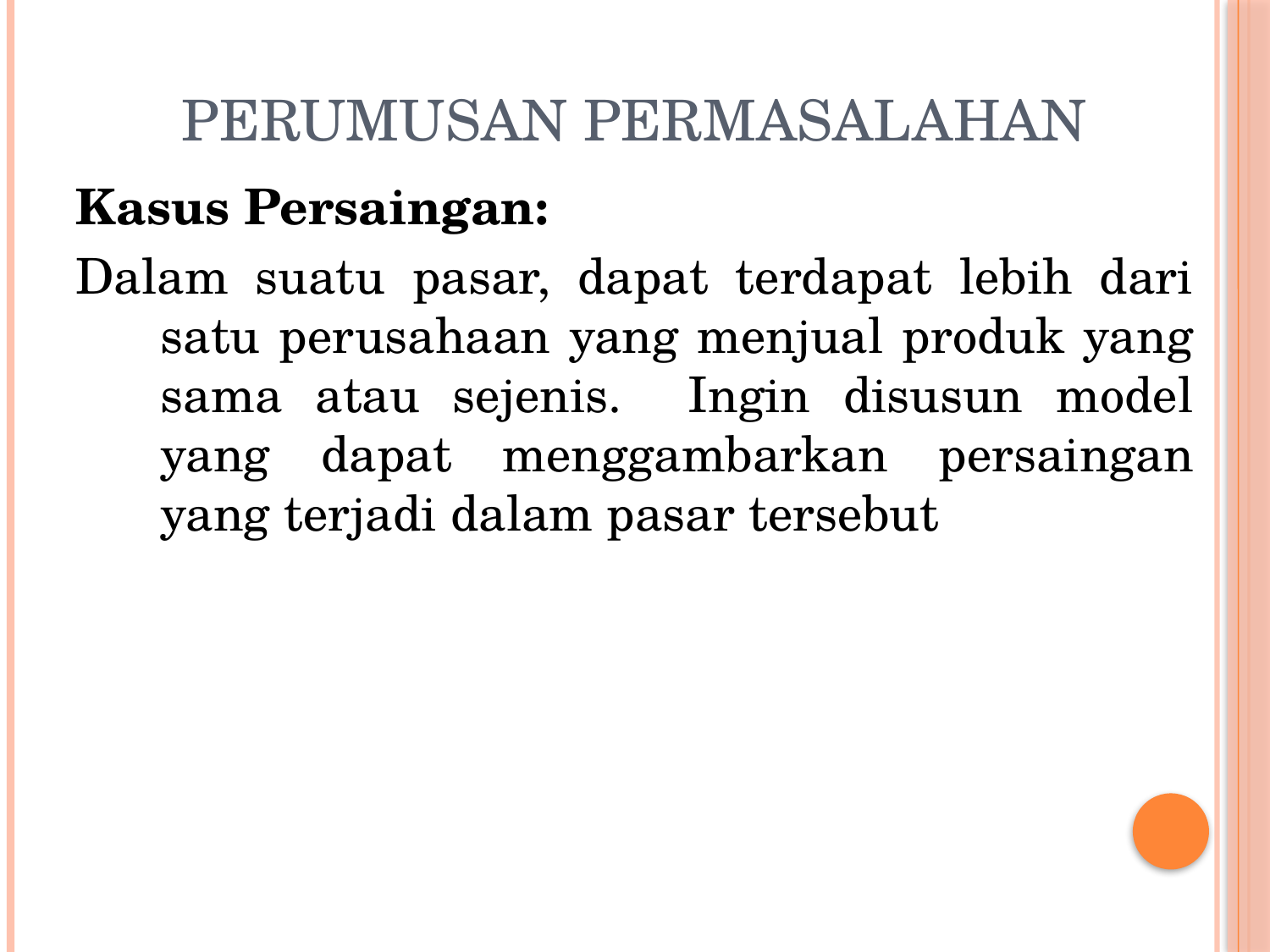

# Perumusan Permasalahan
Kasus Persaingan:
Dalam suatu pasar, dapat terdapat lebih dari satu perusahaan yang menjual produk yang sama atau sejenis.  Ingin disusun model yang dapat menggambarkan persaingan yang terjadi dalam pasar tersebut